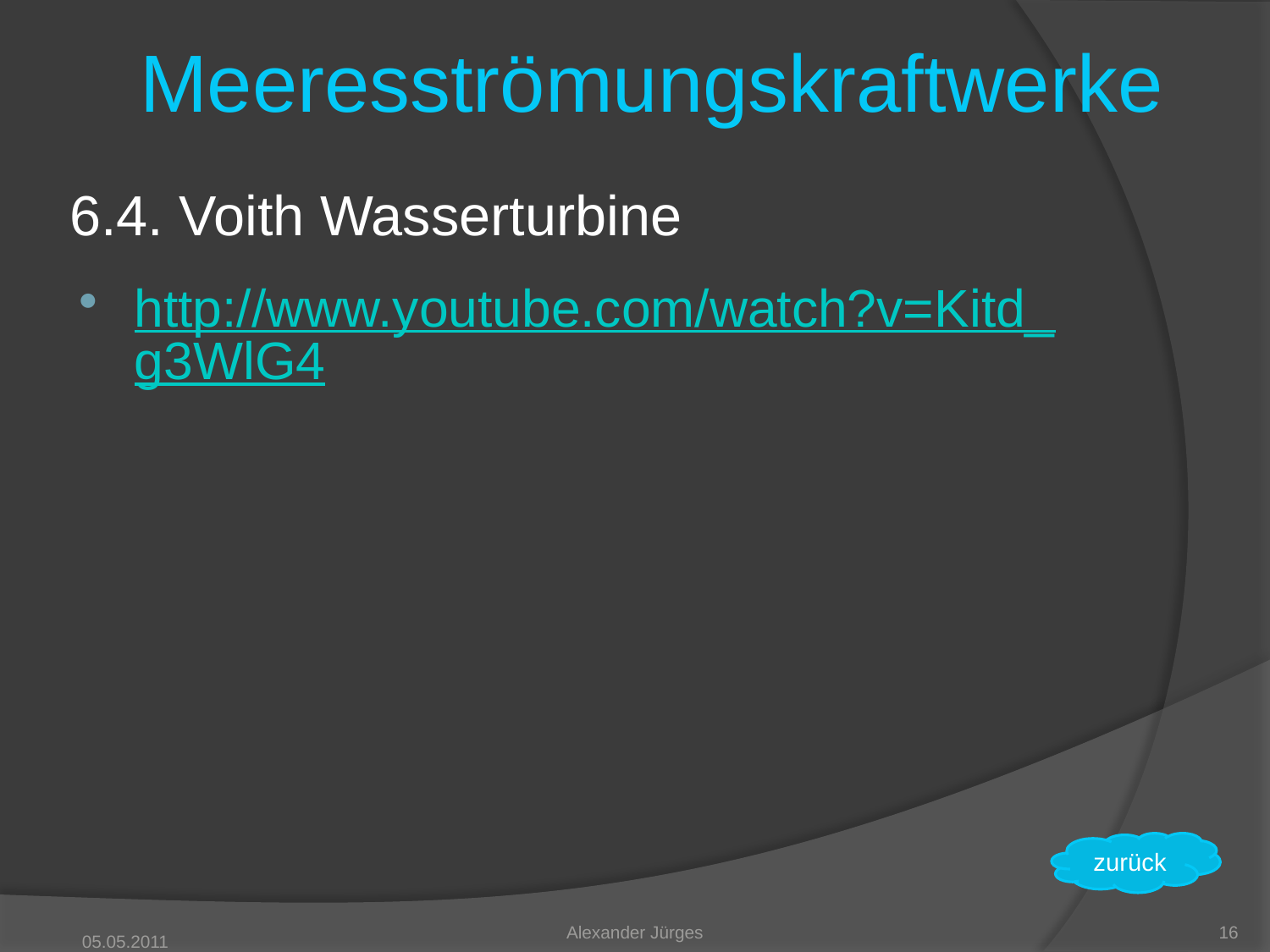

Meeresströmungskraftwerke
6.4. Voith Wasserturbine
http://www.youtube.com/watch?v=Kitd_g3WlG4
zurück
Alexander Jürges
16
05.05.2011